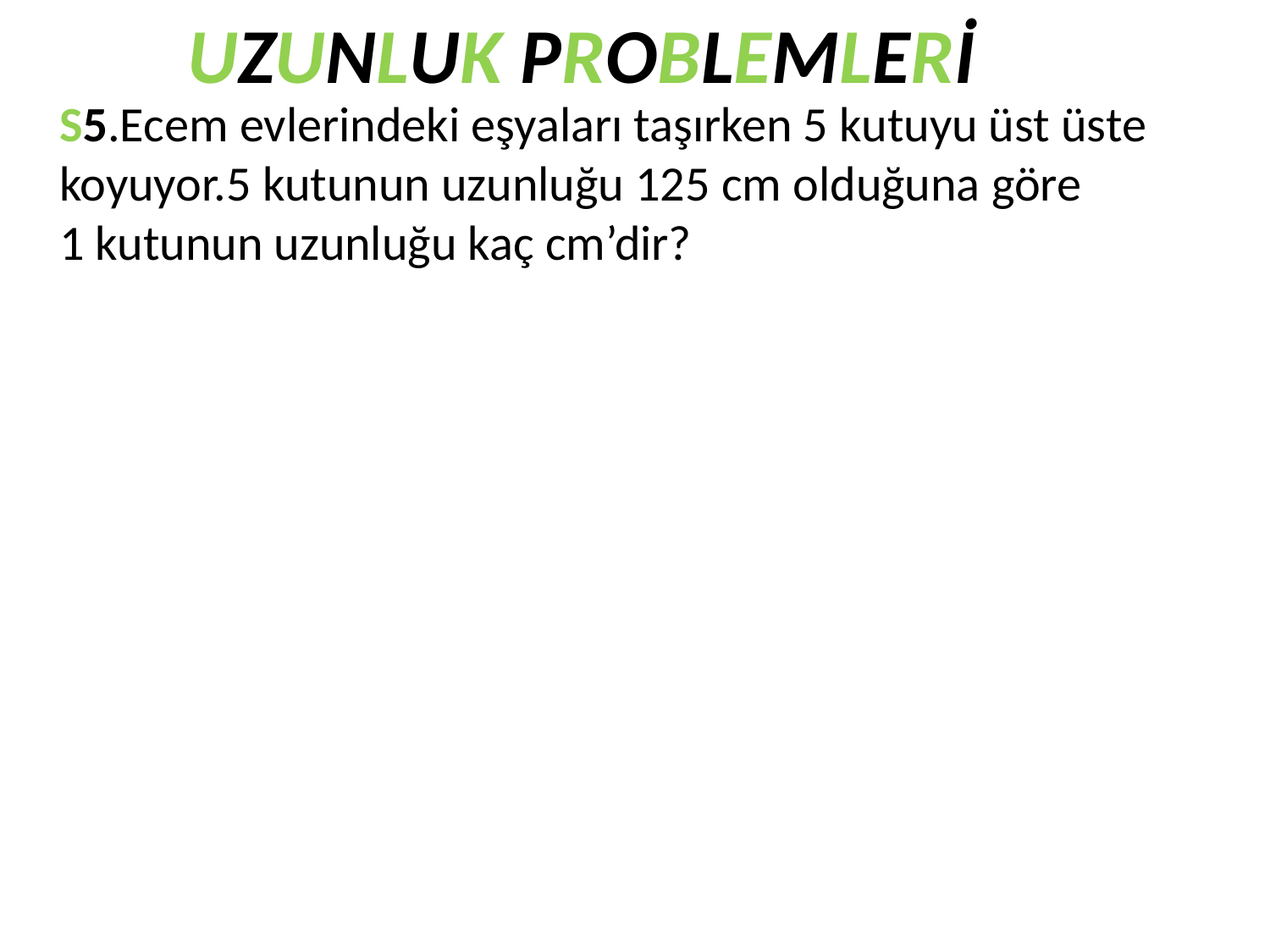

UZUNLUK PROBLEMLERİ
S5.Ecem evlerindeki eşyaları taşırken 5 kutuyu üst üste
koyuyor.5 kutunun uzunluğu 125 cm olduğuna göre
1 kutunun uzunluğu kaç cm’dir?